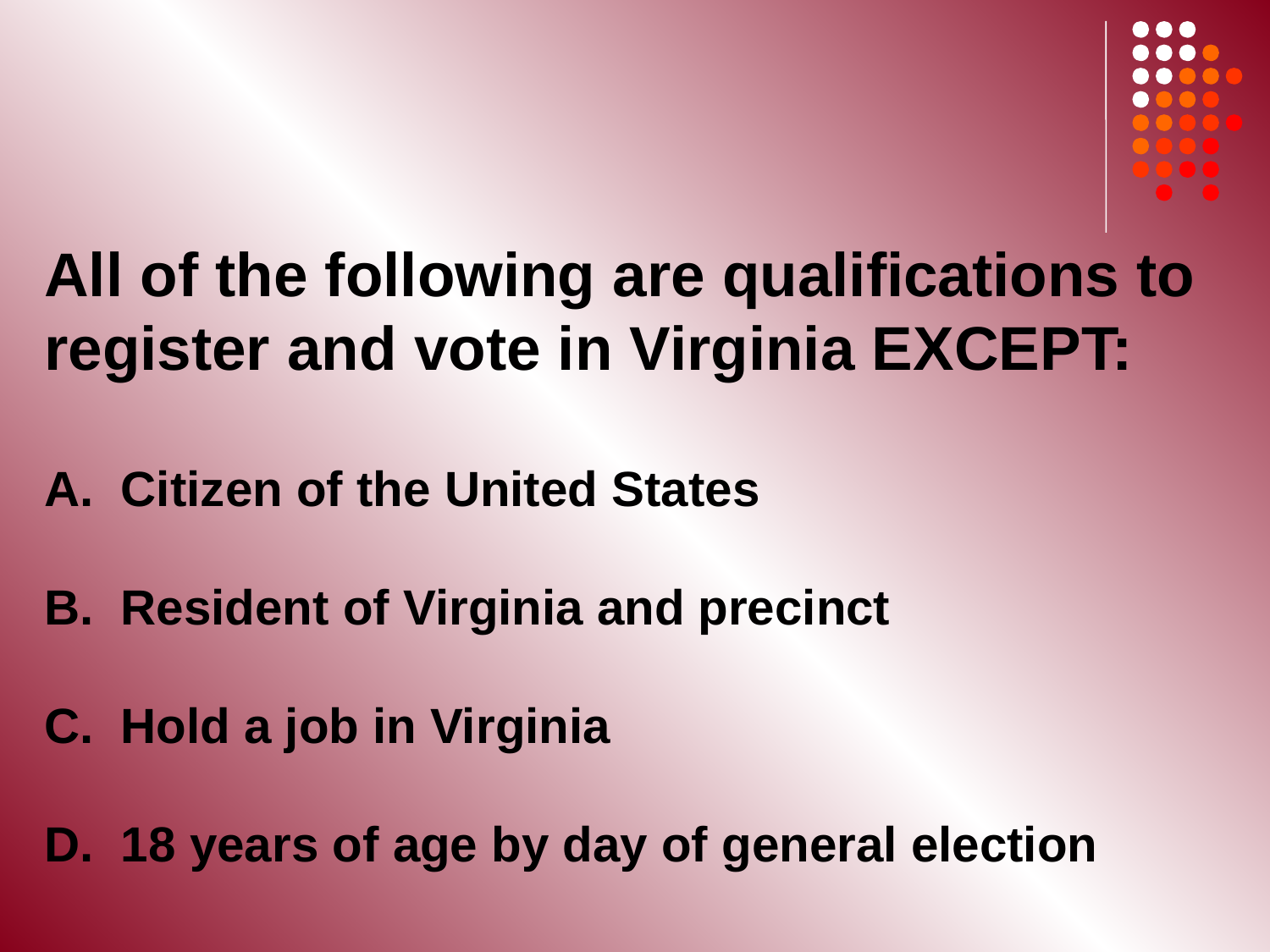

All of the following are qualifications to register and vote in Virginia EXCEPT:
A.  Citizen of the United States
B.  Resident of Virginia and precinct
C.  Hold a job in Virginia
D.  18 years of age by day of general election